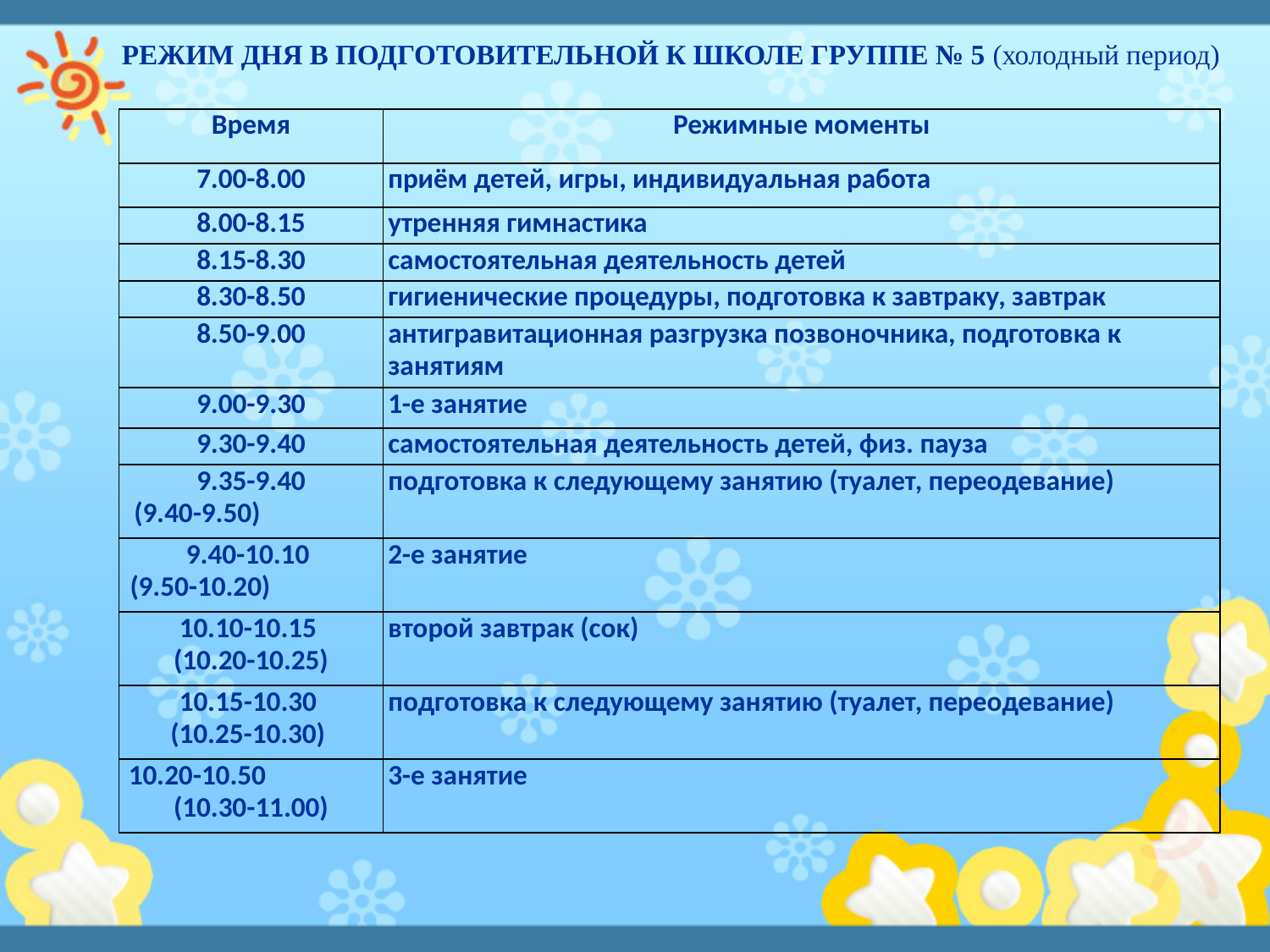

РЕЖИМ ДНЯ В ПОДГОТОВИТЕЛЬНОЙ К ШКОЛЕ ГРУППЕ № 5 (холодный период)

| Время | Режимные моменты |
| --- | --- |
| 7.00-8.00 | приём детей, игры, индивидуальная работа |
| 8.00-8.15 | утренняя гимнастика |
| 8.15-8.30 | самостоятельная деятельность детей |
| 8.30-8.50 | гигиенические процедуры, подготовка к завтраку, завтрак |
| 8.50-9.00 | антигравитационная разгрузка позвоночника, подготовка к занятиям |
| 9.00-9.30 | 1-е занятие |
| 9.30-9.40 | самостоятельная деятельность детей, физ. пауза |
| 9.35-9.40 (9.40-9.50) | подготовка к следующему занятию (туалет, переодевание) |
| 9.40-10.10 (9.50-10.20) | 2-е занятие |
| 10.10-10.15 (10.20-10.25) | второй завтрак (сок) |
| 10.15-10.30 (10.25-10.30) | подготовка к следующему занятию (туалет, переодевание) |
| 10.20-10.50 (10.30-11.00) | 3-е занятие |